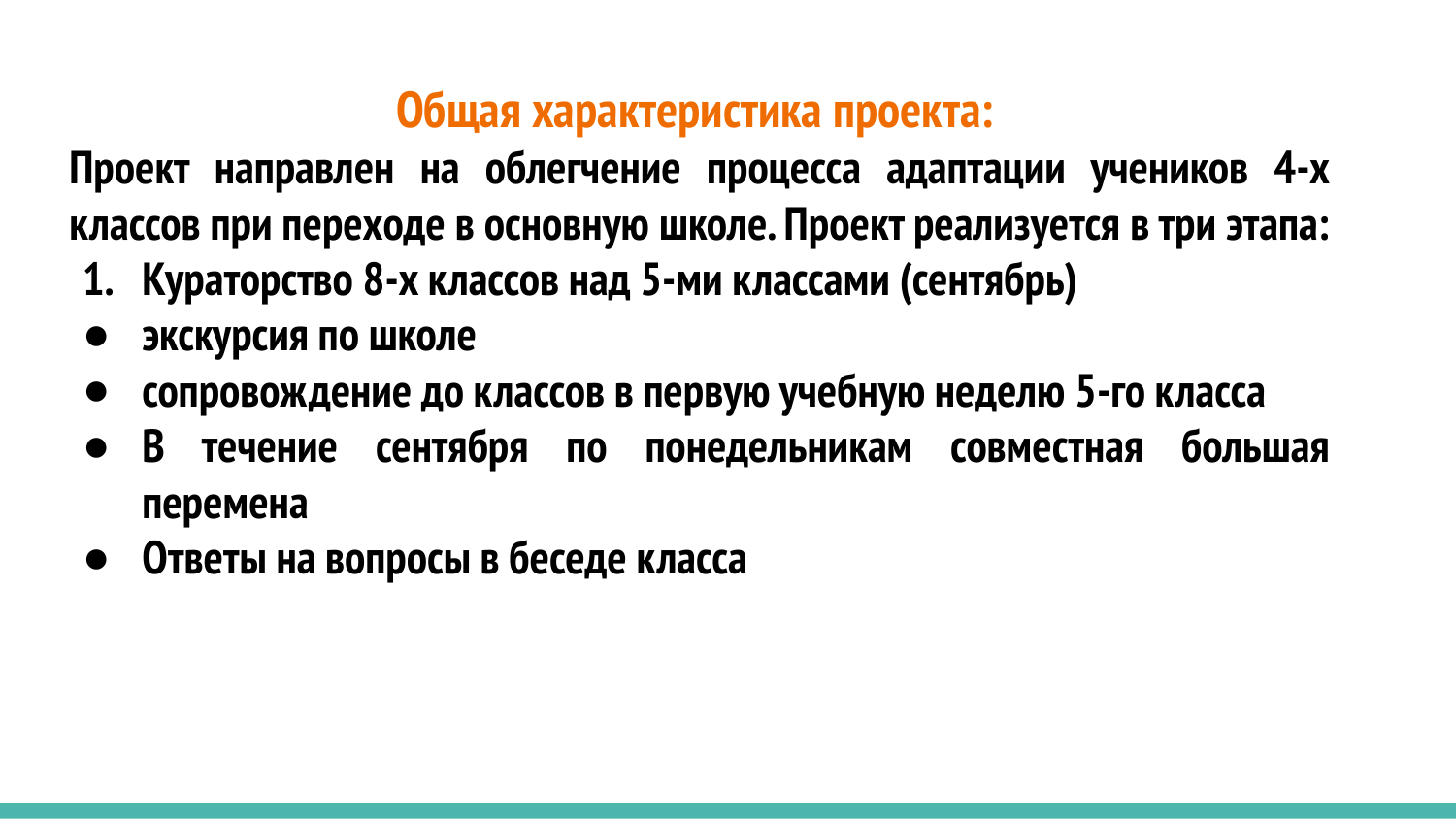

# Общая характеристика проекта:
Проект направлен на облегчение процесса адаптации учеников 4-х классов при переходе в основную школе. Проект реализуется в три этапа:
Кураторство 8-х классов над 5-ми классами (сентябрь)
экскурсия по школе
сопровождение до классов в первую учебную неделю 5-го класса
В течение сентября по понедельникам совместная большая перемена
Ответы на вопросы в беседе класса